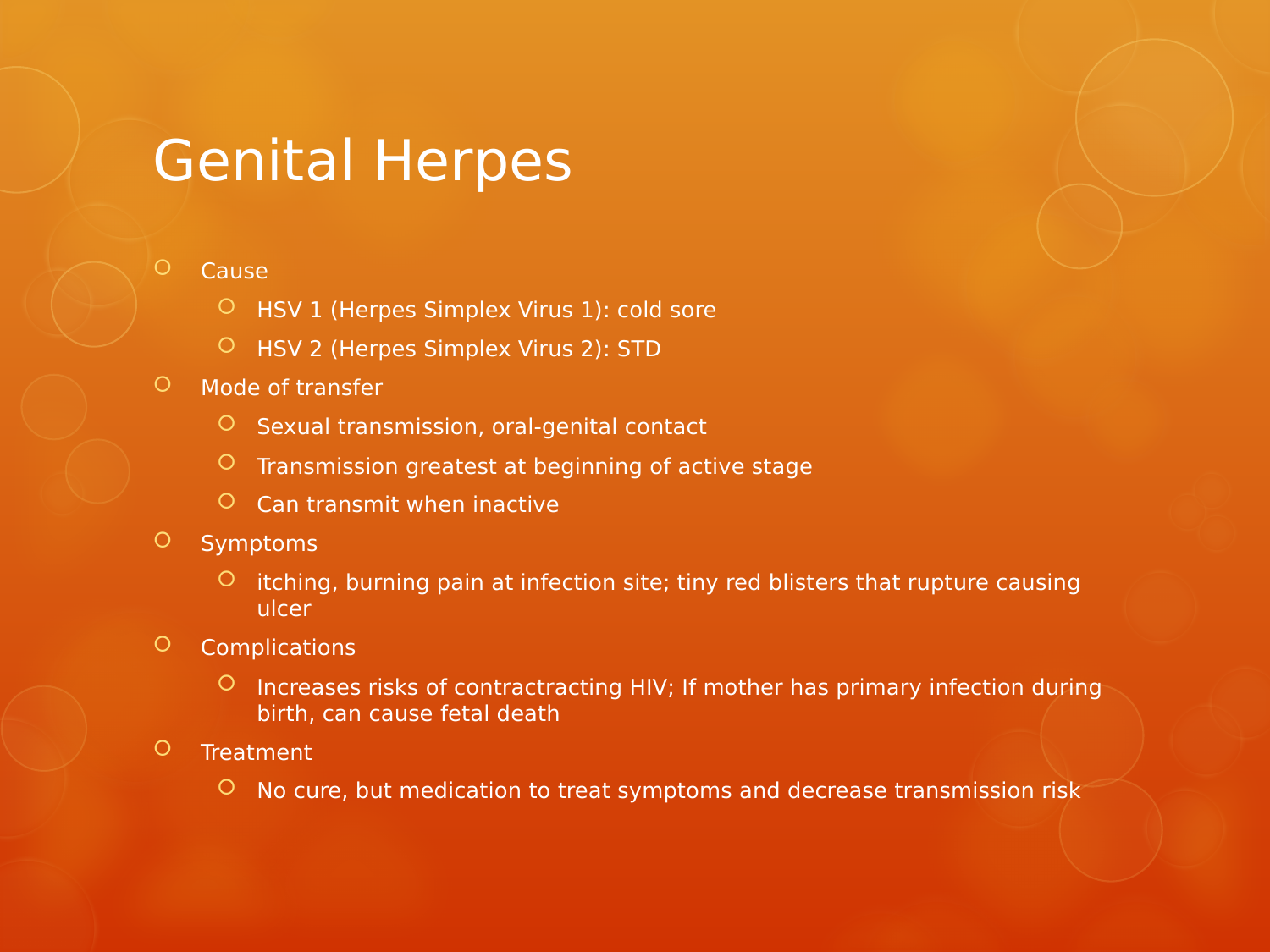

# Genital Herpes
Cause
HSV 1 (Herpes Simplex Virus 1): cold sore
HSV 2 (Herpes Simplex Virus 2): STD
Mode of transfer
Sexual transmission, oral-genital contact
Transmission greatest at beginning of active stage
Can transmit when inactive
Symptoms
itching, burning pain at infection site; tiny red blisters that rupture causing ulcer
Complications
Increases risks of contractracting HIV; If mother has primary infection during birth, can cause fetal death
Treatment
No cure, but medication to treat symptoms and decrease transmission risk